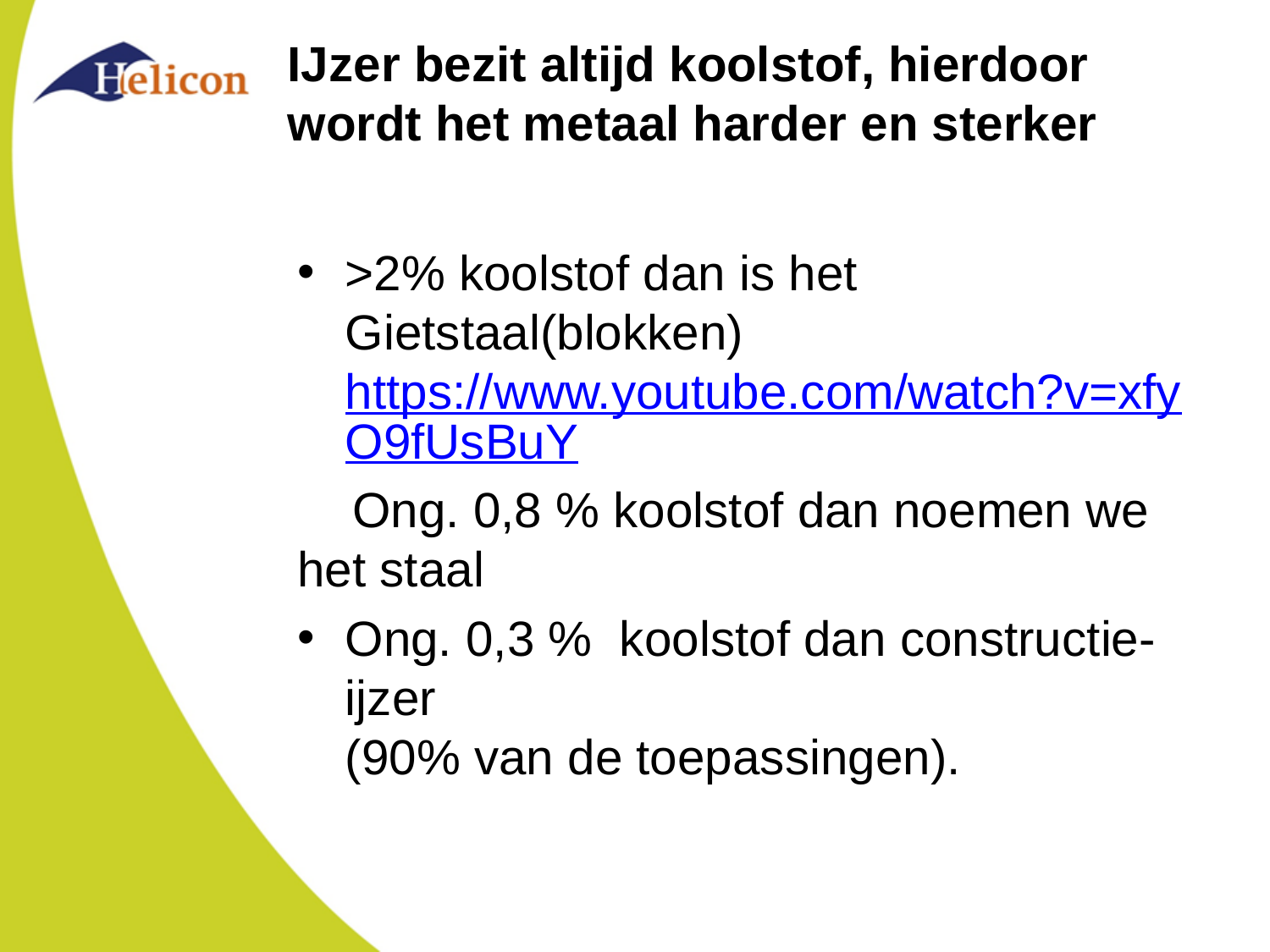

# IJzer bezit altijd koolstof, hierdoor wordt het metaal harder en sterker

>2% koolstof dan is het Gietstaal(blokken)https://www.youtube.com/watch?v=xfyO9fUsBuY
    Ong. 0,8 % koolstof dan noemen we het staal
Ong. 0,3 %  koolstof dan constructie-ijzer
(90% van de toepassingen).